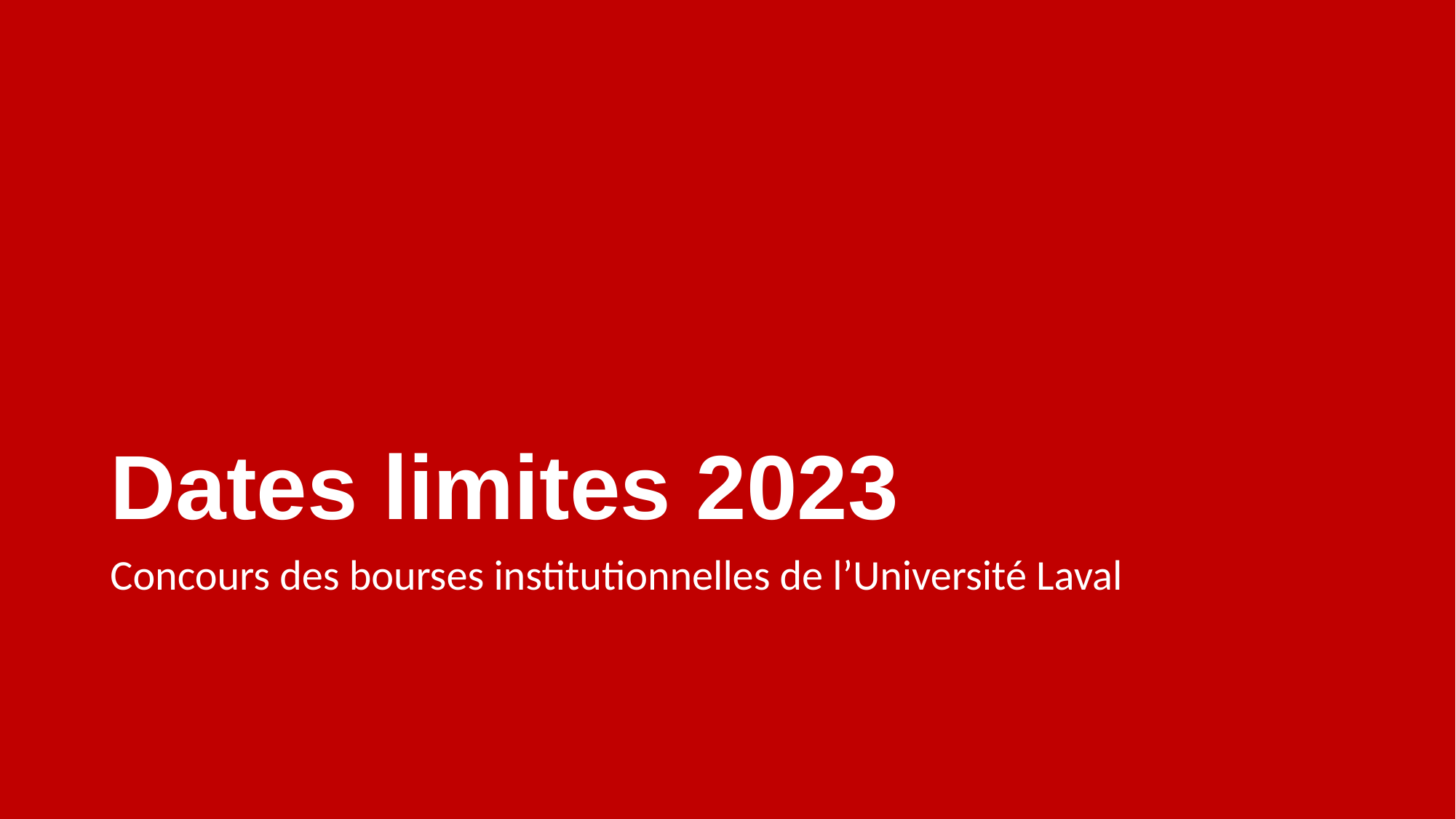

# Dates limites 2023
Concours des bourses institutionnelles de l’Université Laval